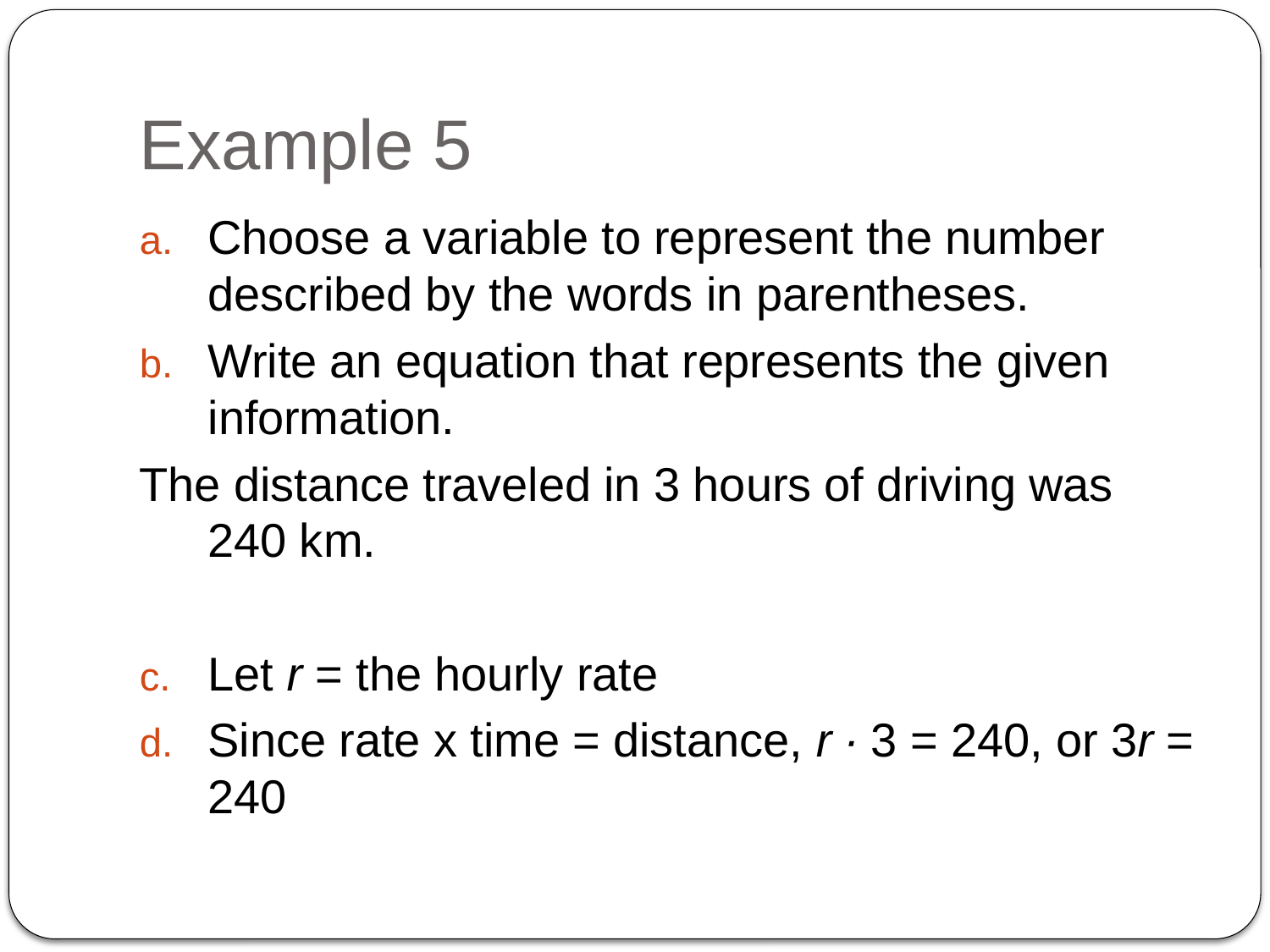

# Example 5
Choose a variable to represent the number described by the words in parentheses.
Write an equation that represents the given information.
The distance traveled in 3 hours of driving was 240 km.

Let r = the hourly rate
Since rate x time = distance, r ∙ 3 = 240, or 3r = 240